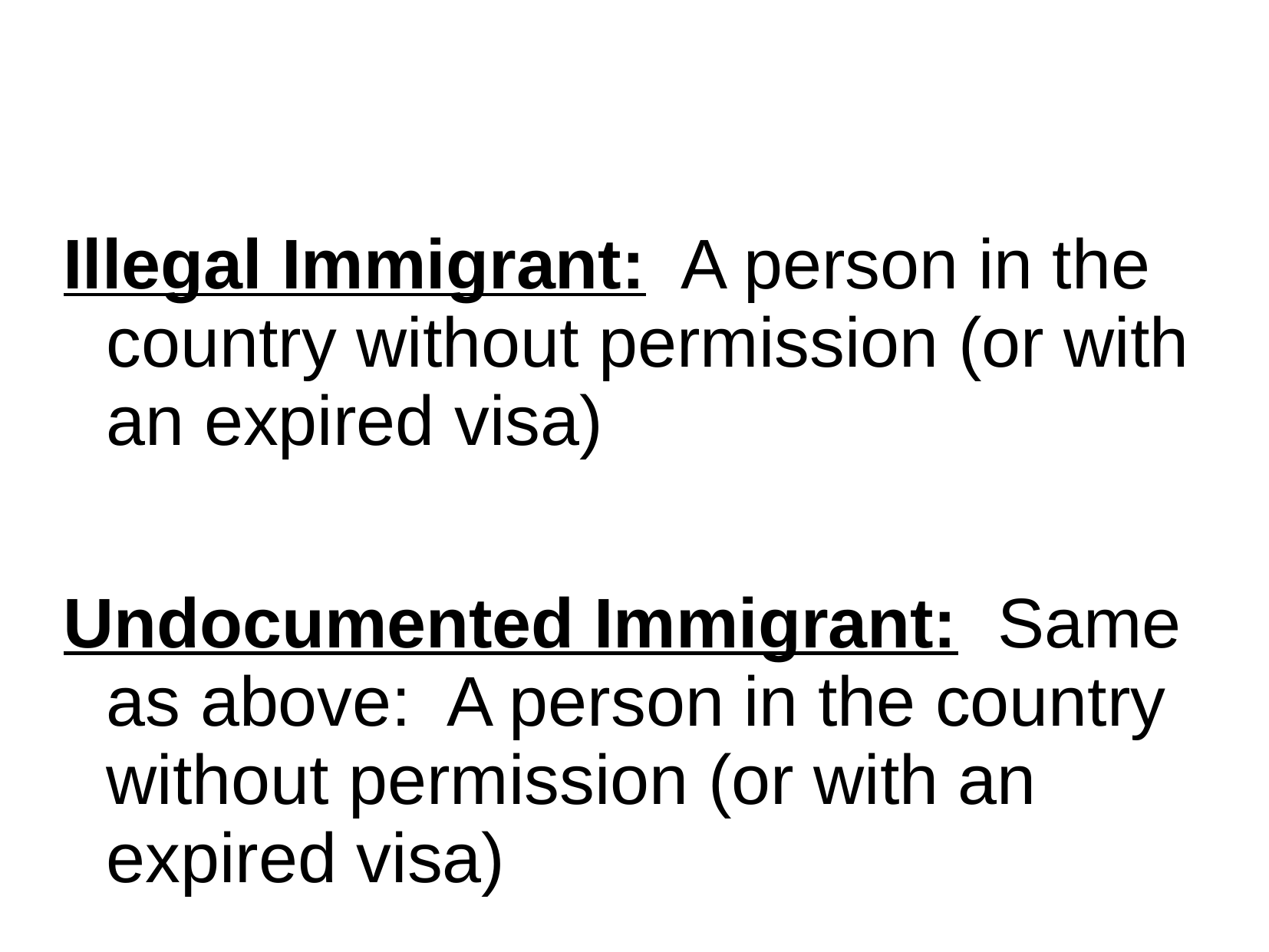

#
Illegal Immigrant:  A person in the country without permission (or with an expired visa)

Undocumented Immigrant:  Same as above:  A person in the country without permission (or with an expired visa)